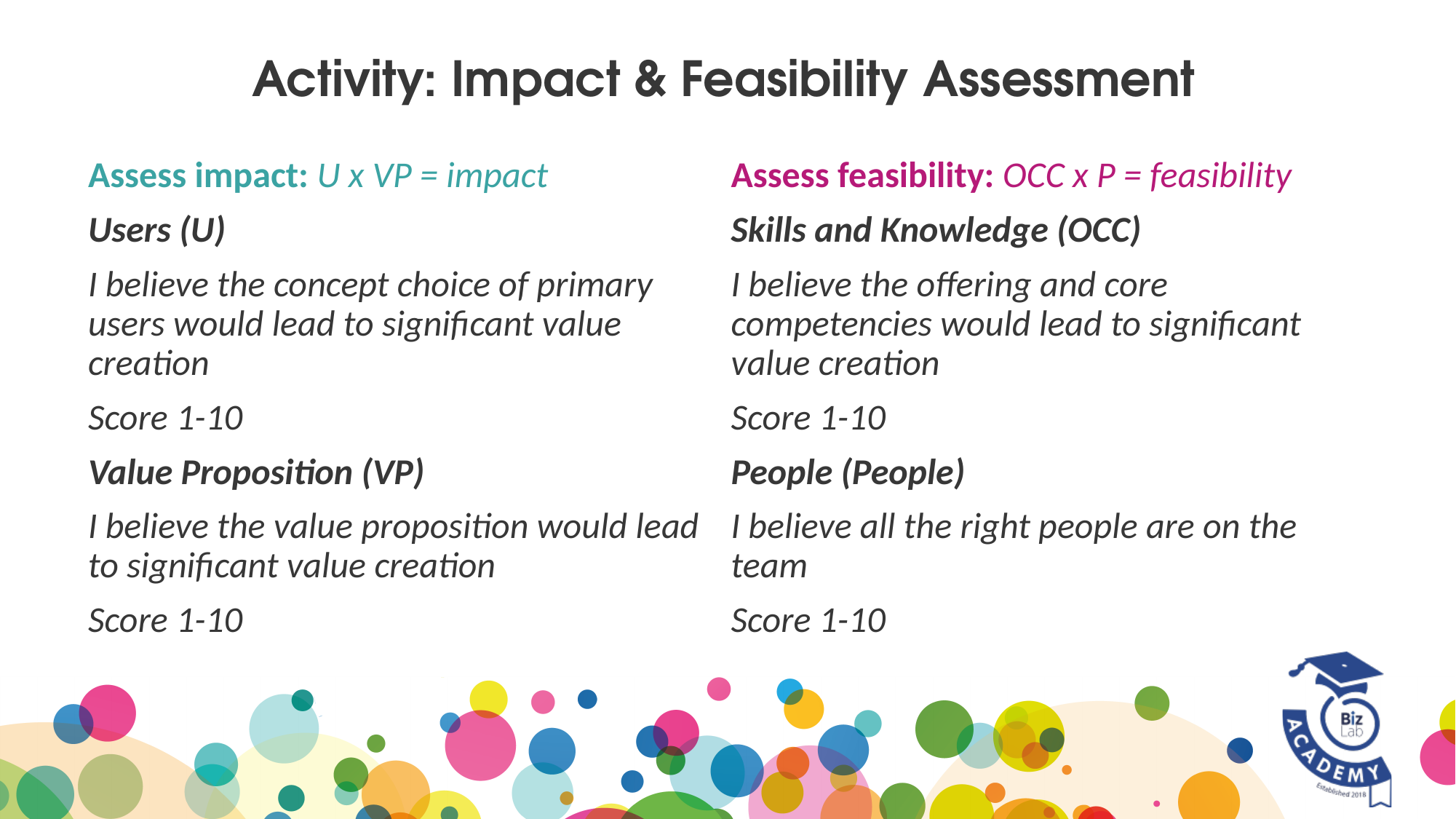

# Activity: Impact & Feasibility Assessment
Assess impact: U x VP = impact
Users (U)
I believe the concept choice of primary users would lead to significant value creation
Score 1-10
Value Proposition (VP)
I believe the value proposition would lead to significant value creation
Score 1-10
Assess feasibility: OCC x P = feasibility
Skills and Knowledge (OCC)
I believe the offering and core competencies would lead to significant value creation
Score 1-10
People (People)
I believe all the right people are on the team
Score 1-10